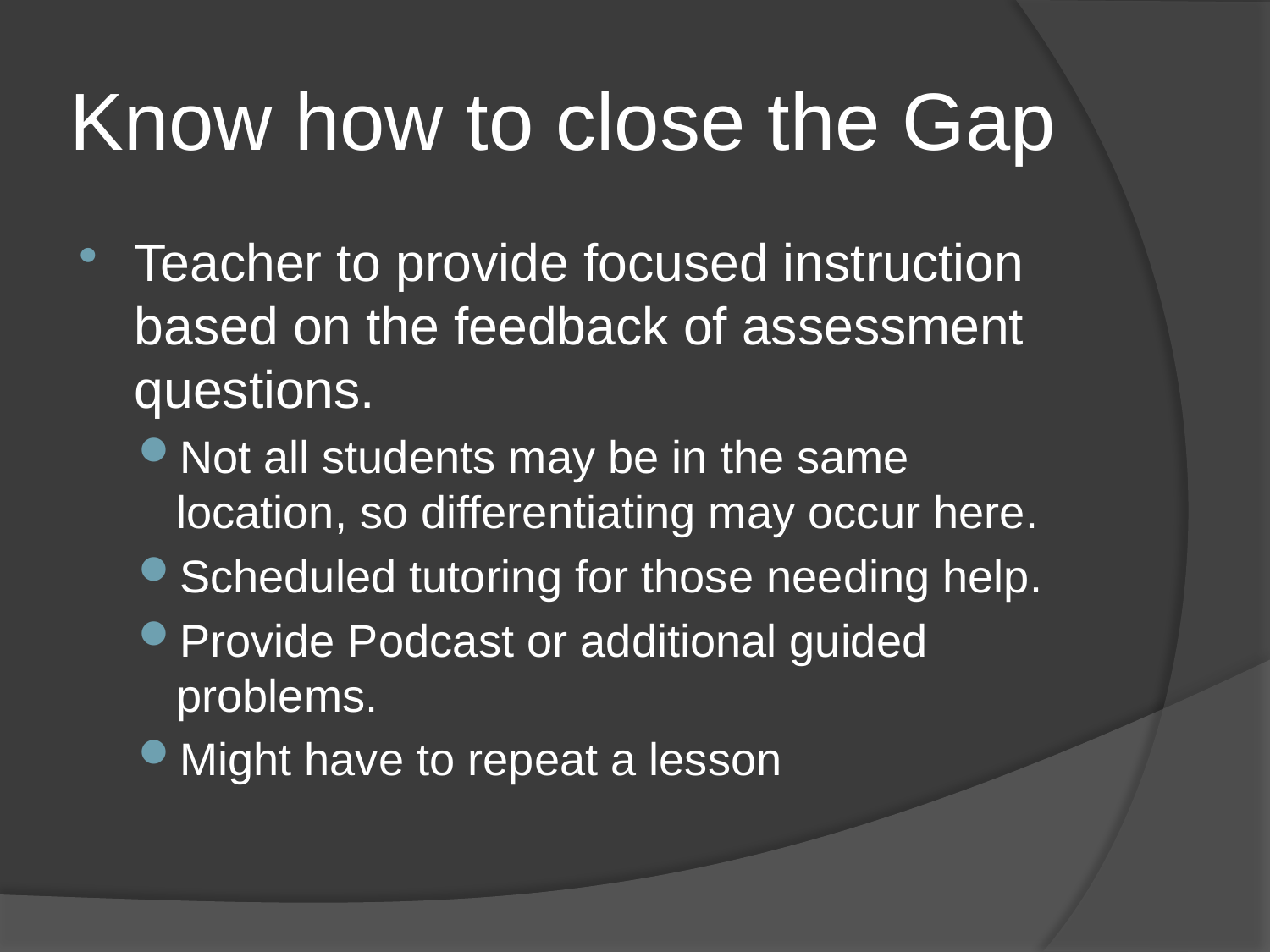

# Know how to close the Gap
Teacher to provide focused instruction based on the feedback of assessment questions.
Not all students may be in the same location, so differentiating may occur here.
Scheduled tutoring for those needing help.
Provide Podcast or additional guided problems.
Might have to repeat a lesson